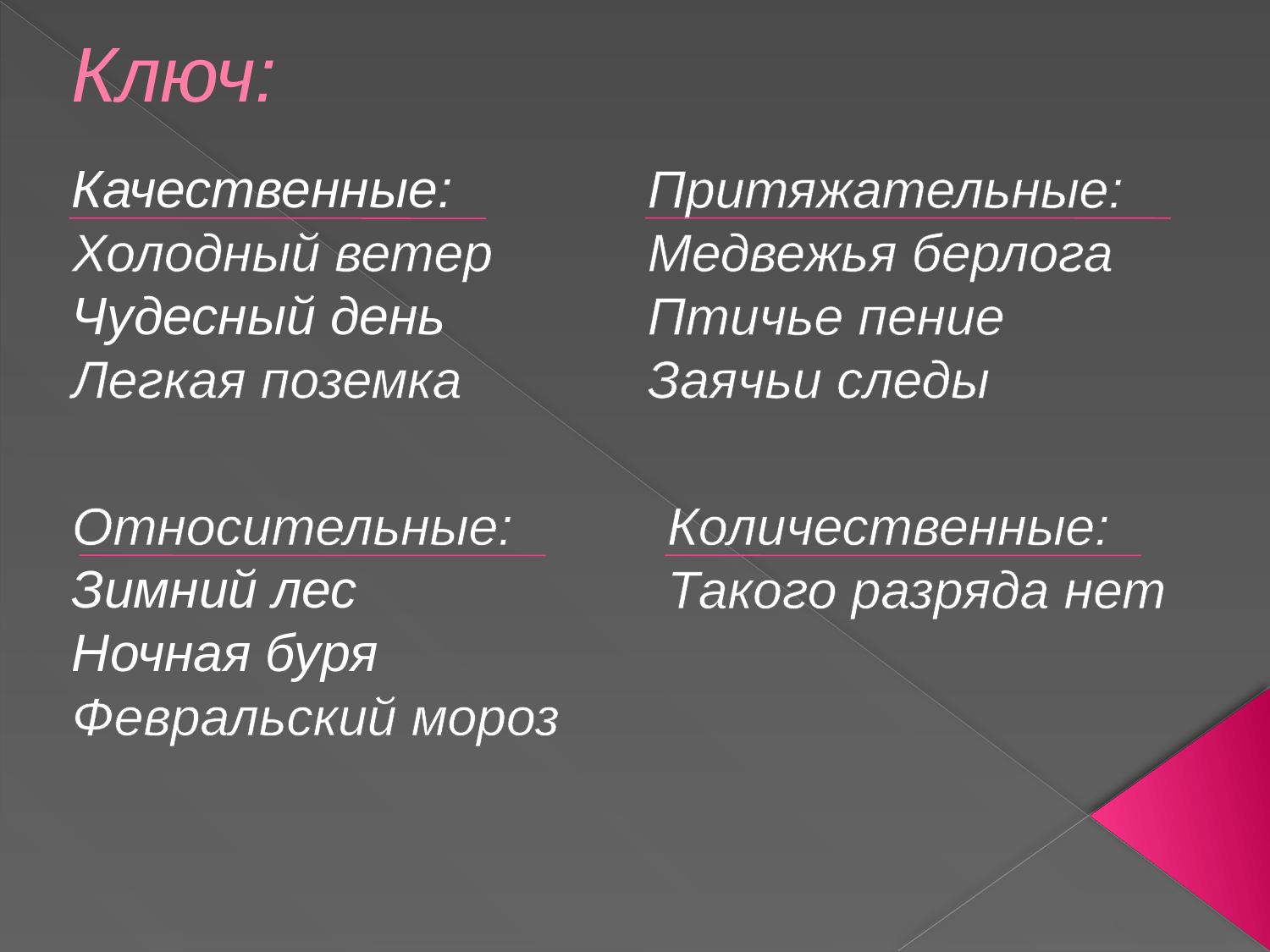

# Ключ:
Качественные:
Холодный ветер
Чудесный день
Легкая поземка
Притяжательные:
Медвежья берлога
Птичье пение
Заячьи следы

Относительные:
Зимний лес
Ночная буря
Февральский мороз

Количественные:
Такого разряда нет